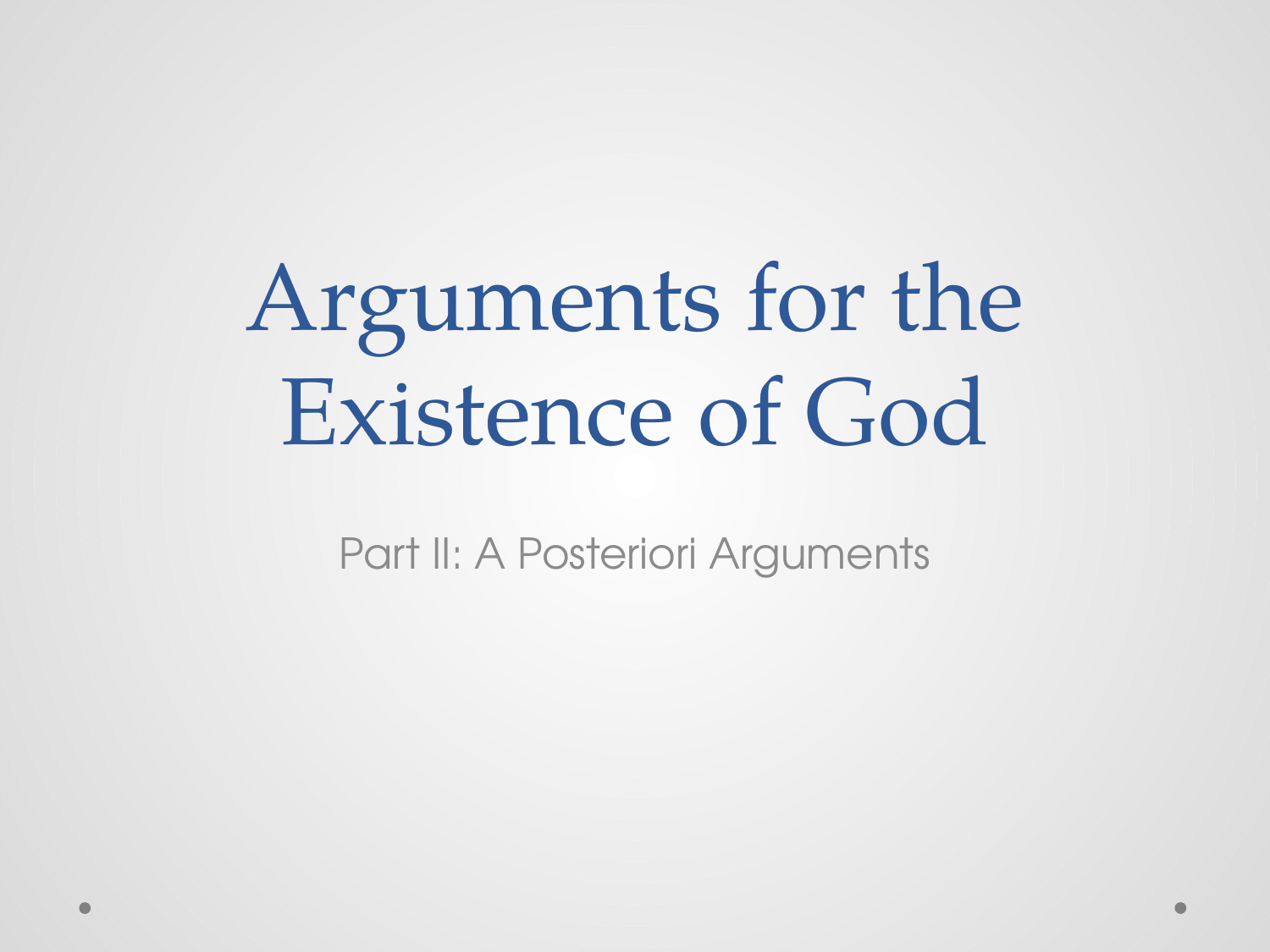

# Arguments for the Existence of God
Part II: A Posteriori Arguments